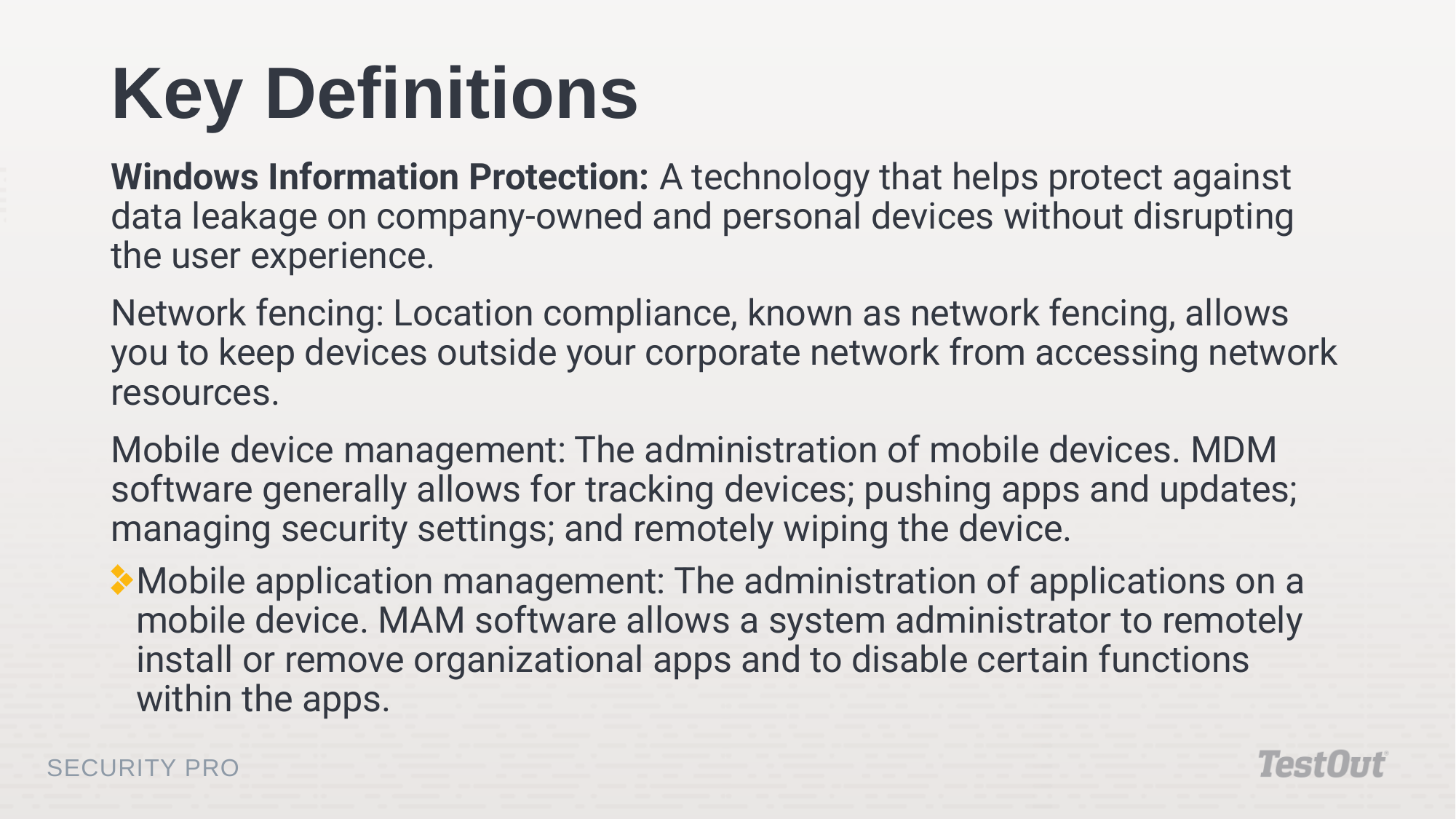

# Key Definitions
Windows Information Protection: A technology that helps protect against data leakage on company-owned and personal devices without disrupting the user experience.
Network fencing: Location compliance, known as network fencing, allows you to keep devices outside your corporate network from accessing network resources.
Mobile device management: The administration of mobile devices. MDM software generally allows for tracking devices; pushing apps and updates; managing security settings; and remotely wiping the device.
Mobile application management: The administration of applications on a mobile device. MAM software allows a system administrator to remotely install or remove organizational apps and to disable certain functions within the apps.
Security Pro